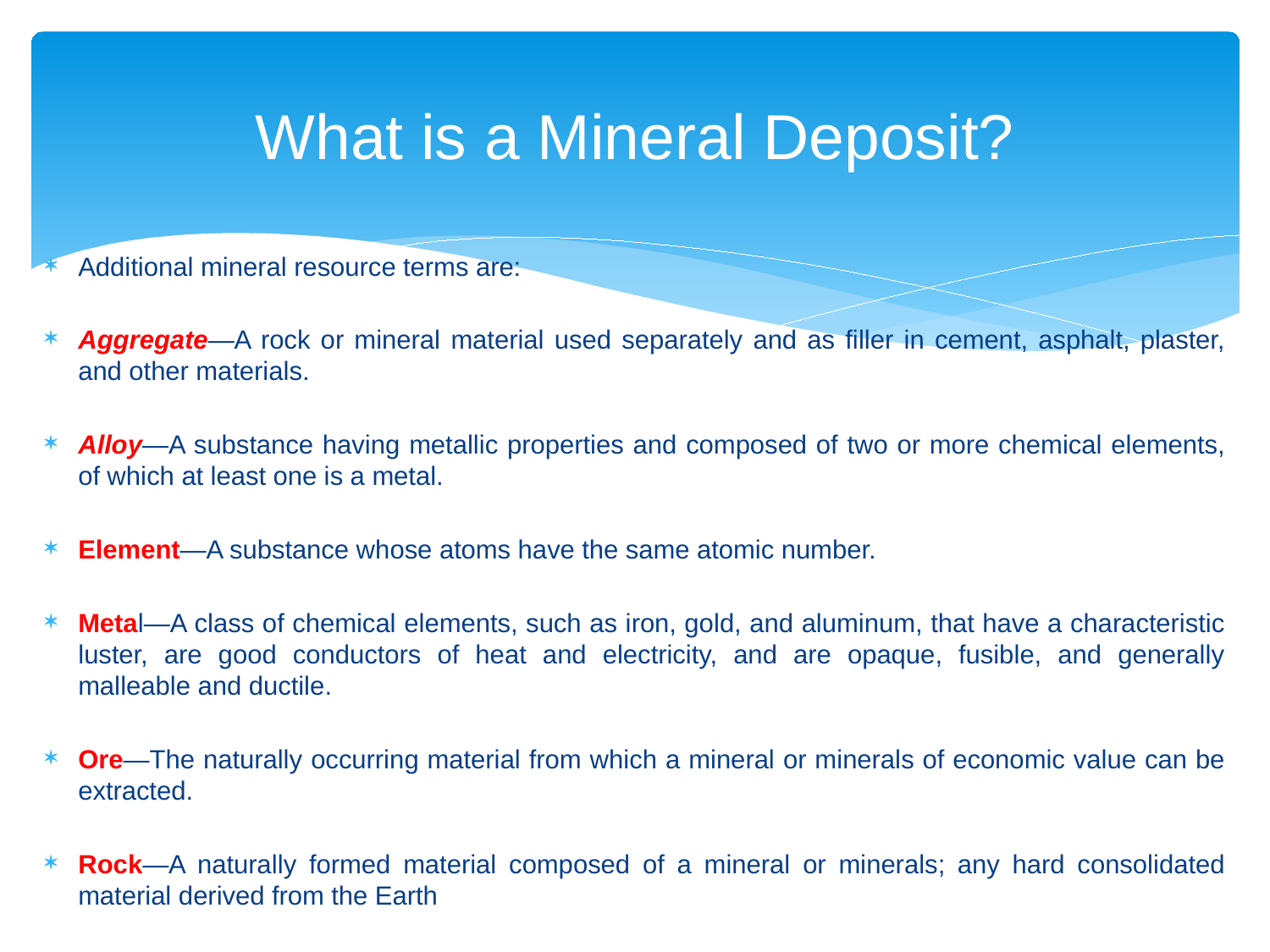

# What is a Mineral Deposit?
Additional mineral resource terms are:

Aggregate—A rock or mineral material used separately and as filler in cement, asphalt, plaster, and other materials.

Alloy—A substance having metallic properties and composed of two or more chemical elements, of which at least one is a metal.

Element—A substance whose atoms have the same atomic number.

Metal—A class of chemical elements, such as iron, gold, and aluminum, that have a characteristic luster, are good conductors of heat and electricity, and are opaque, fusible, and generally malleable and ductile.

Ore—The naturally occurring material from which a mineral or minerals of economic value can be extracted.

Rock—A naturally formed material composed of a mineral or minerals; any hard consolidated material derived from the Earth